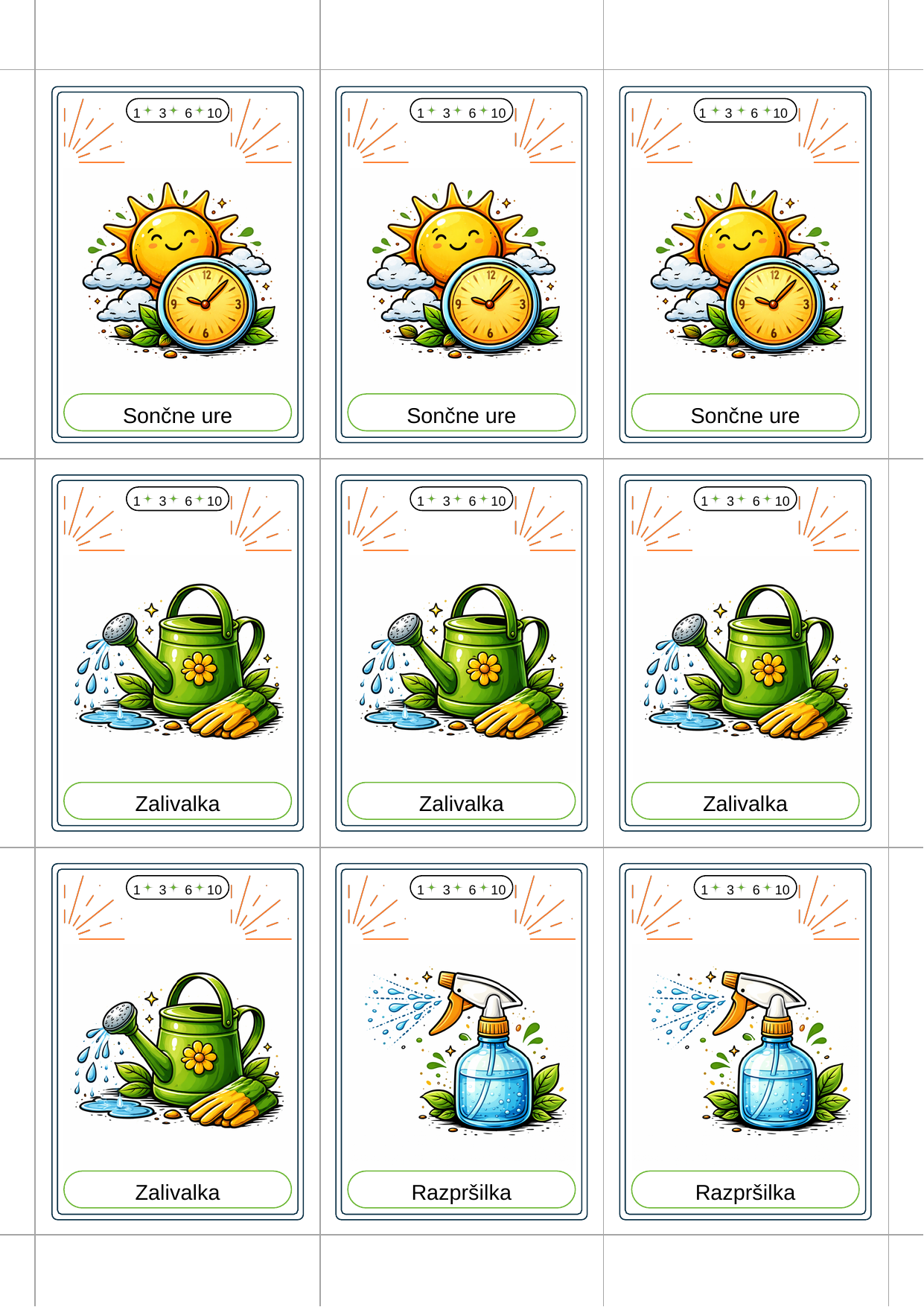

1     3     6    10

1     3     6    10

1     3     6    10

Sončne ure
Sončne ure
Sončne ure

1     3     6    10

1     3     6    10

1     3     6    10

Zalivalka
Zalivalka
Zalivalka

1     3     6    10

1     3     6    10

1     3     6    10

Zalivalka
Razpršilka
Razpršilka